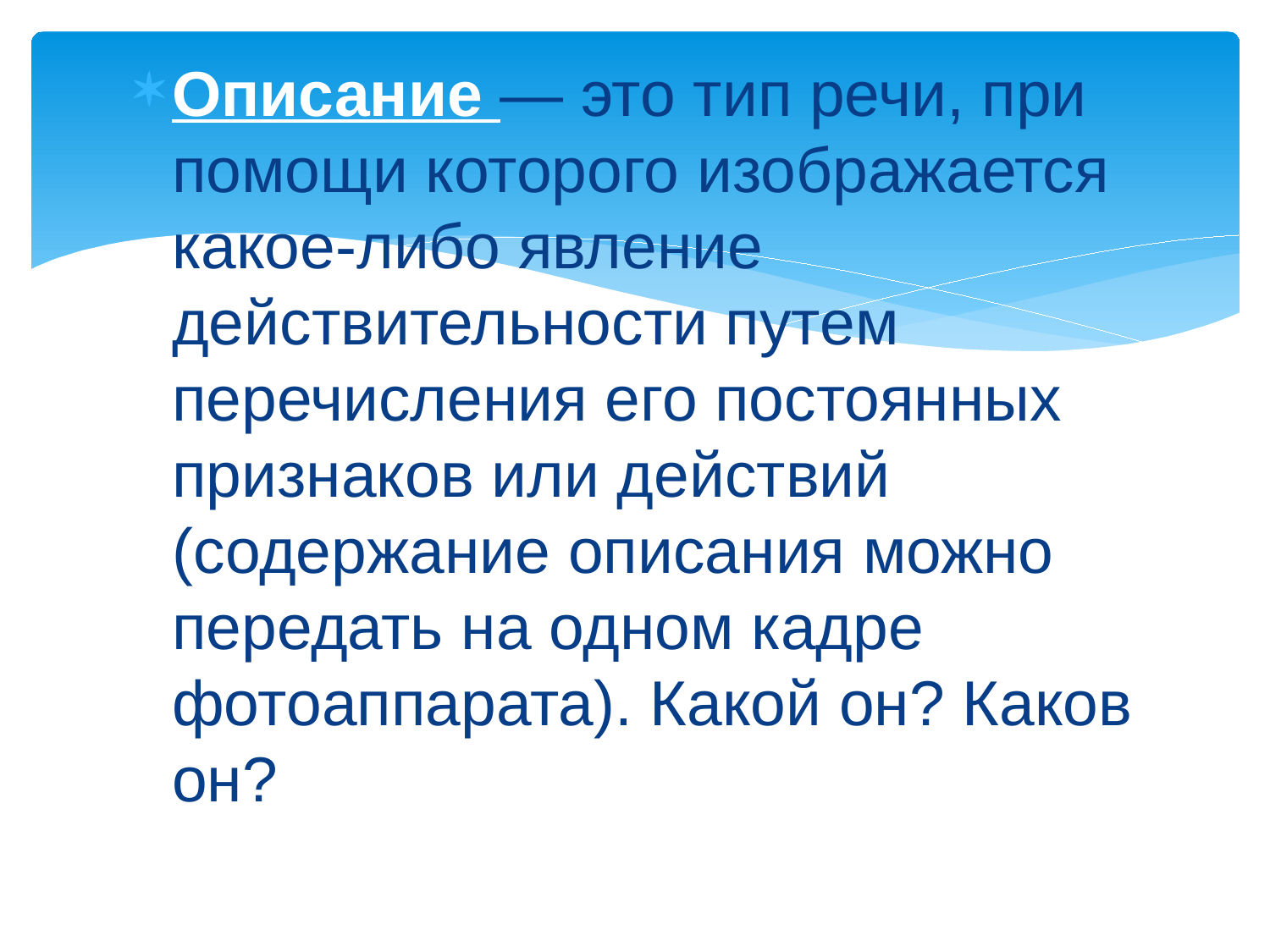

Описание — это тип речи, при помощи которого изображается какое-либо явление действительности путем перечисления его постоянных признаков или действий (содержание описания можно передать на одном кадре фотоаппарата). Какой он? Каков он?
#